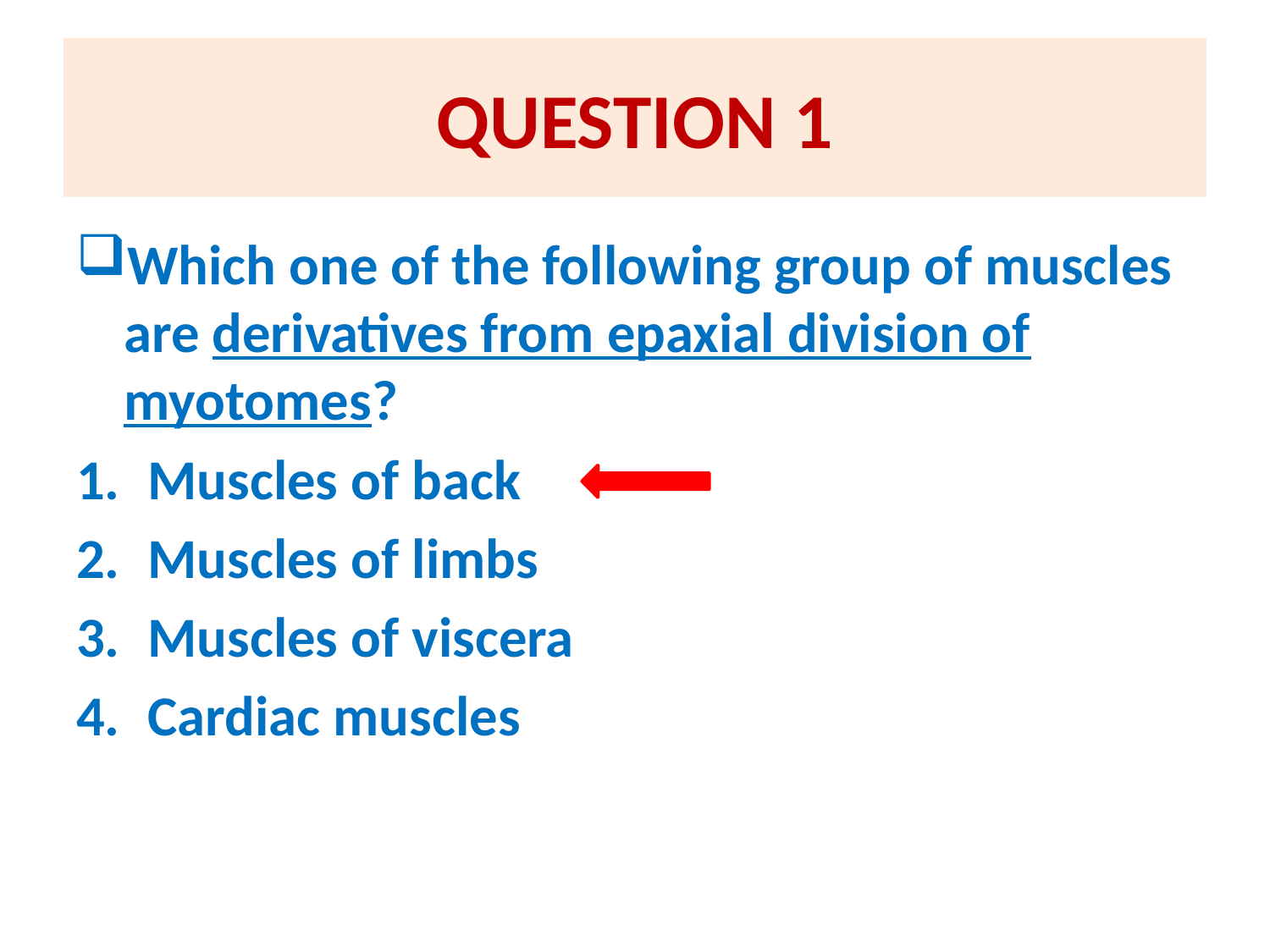

# QUESTION 1
Which one of the following group of muscles are derivatives from epaxial division of myotomes?
Muscles of back
Muscles of limbs
Muscles of viscera
Cardiac muscles